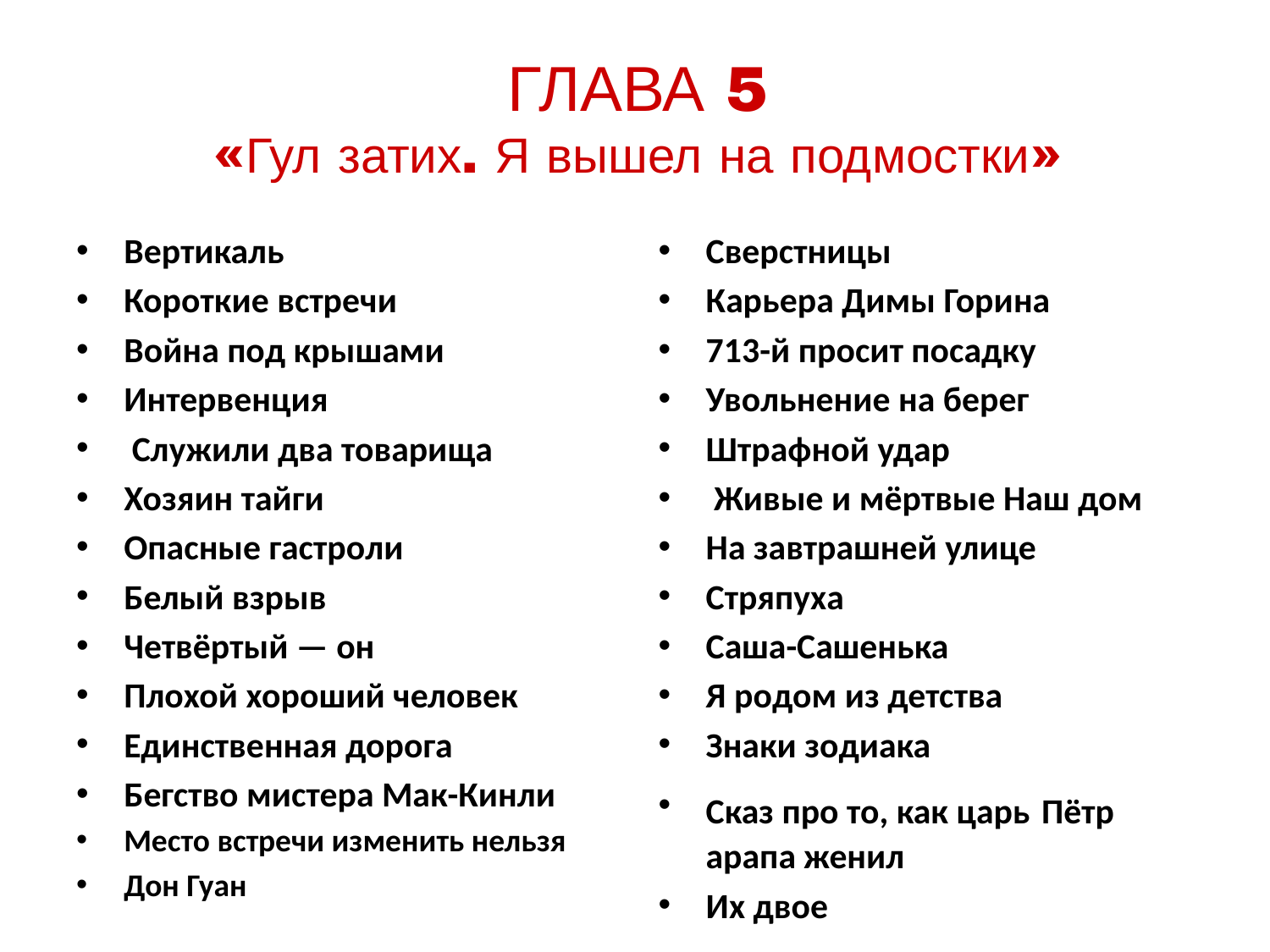

# ГЛАВА 5 «Гул затих. Я вышел на подмостки»
Вертикаль
Короткие встречи
Война под крышами
Интервенция
 Служили два товарища
Хозяин тайги
Опасные гастроли
Белый взрыв
Четвёртый — он
Плохой хороший человек
Единственная дорога
Бегство мистера Мак-Кинли
Место встречи изменить нельзя
Дон Гуан
Сверстницы
Карьера Димы Горина
713-й просит посадку
Увольнение на берег
Штрафной удар
 Живые и мёртвые Наш дом
На завтрашней улице
Стряпуха
Саша-Сашенька
Я родом из детства
Знаки зодиака
Сказ про то, как царь Пётр арапа женил
Их двое